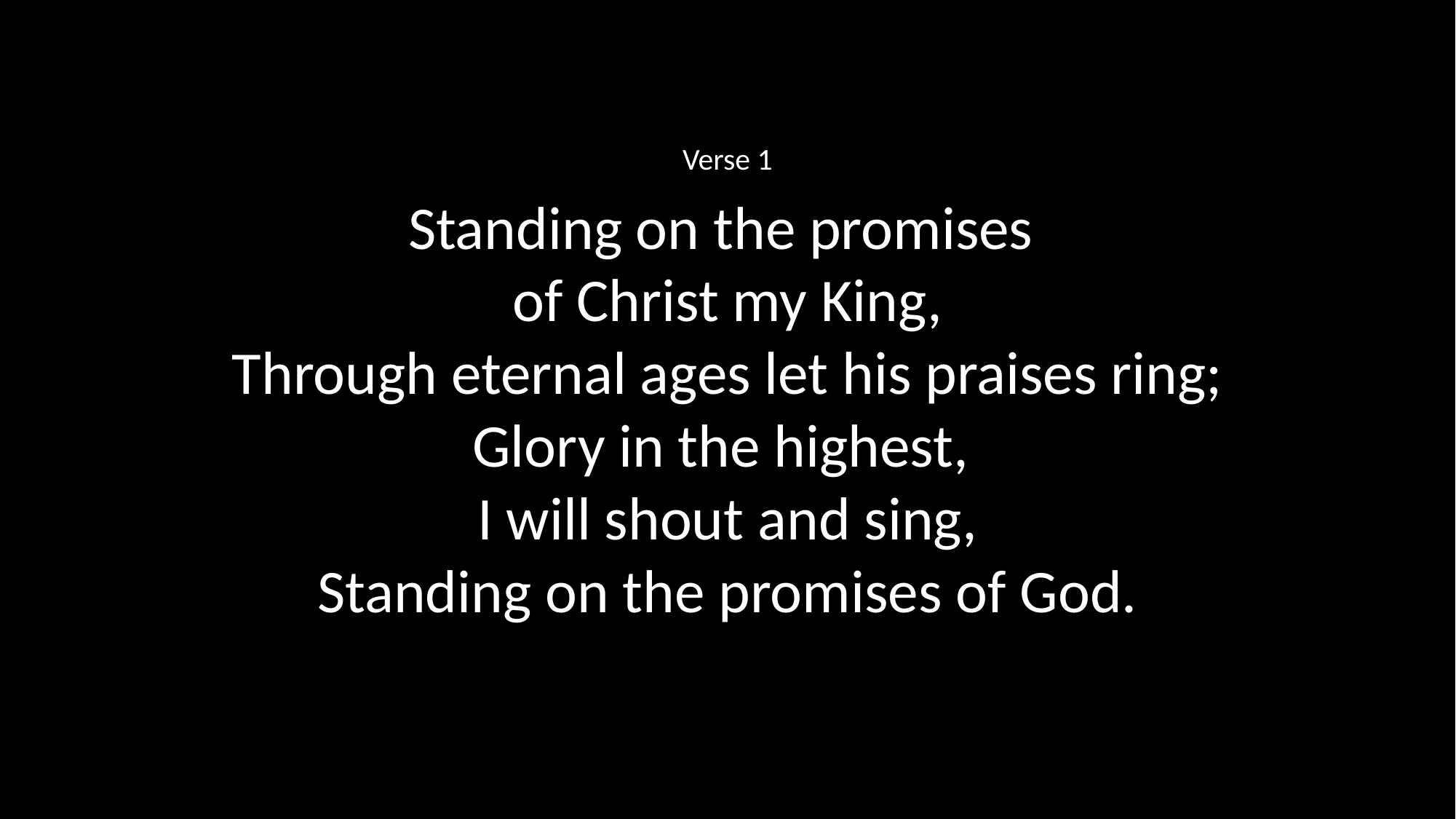

Verse 1
Standing on the promises
of Christ my King,
Through eternal ages let his praises ring;
Glory in the highest,
I will shout and sing,
Standing on the promises of God.